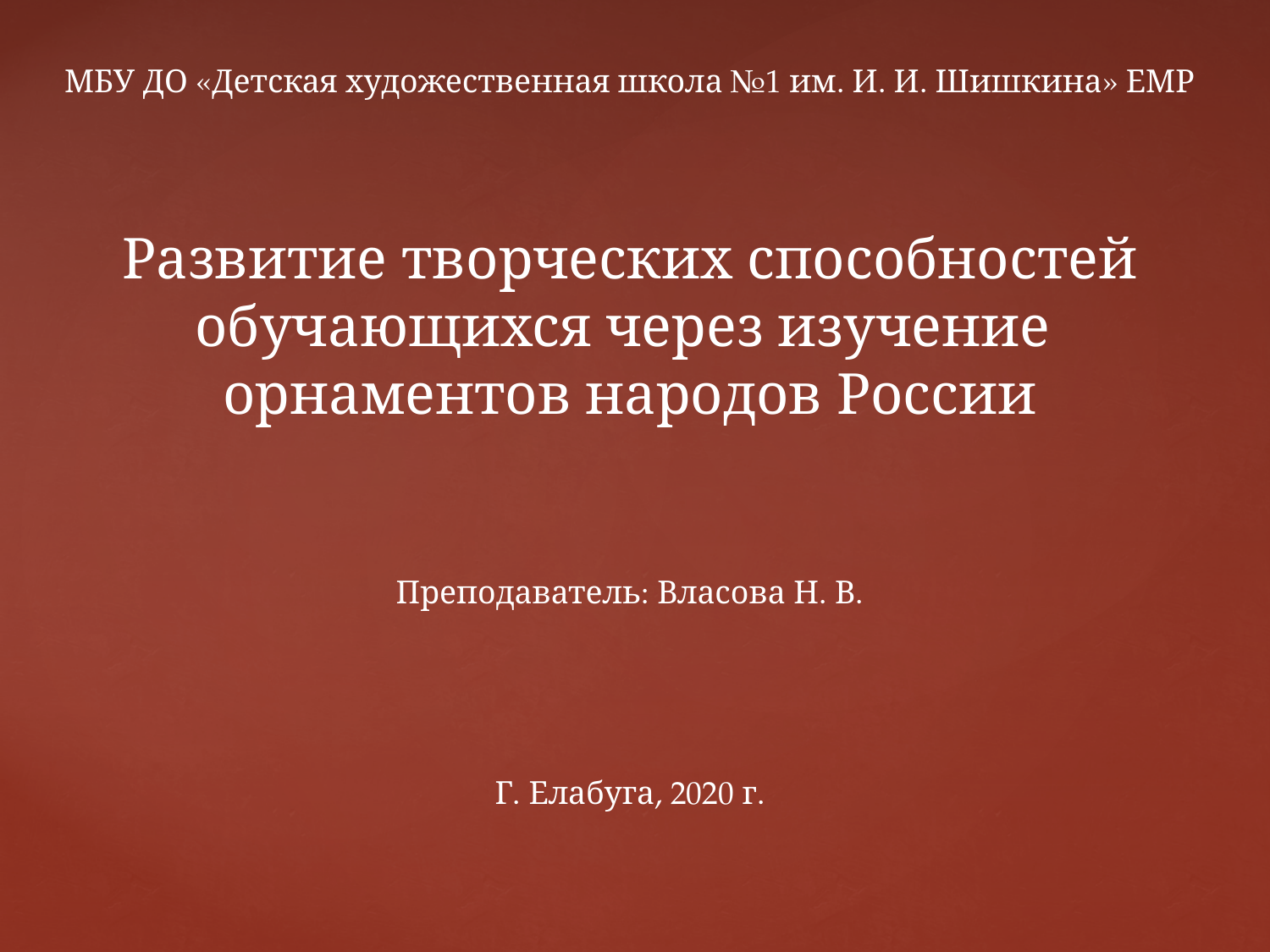

МБУ ДО «Детская художественная школа №1 им. И. И. Шишкина» ЕМР
Развитие творческих способностей обучающихся через изучение  орнаментов народов России
Преподаватель: Власова Н. В.
Г. Елабуга, 2020 г.